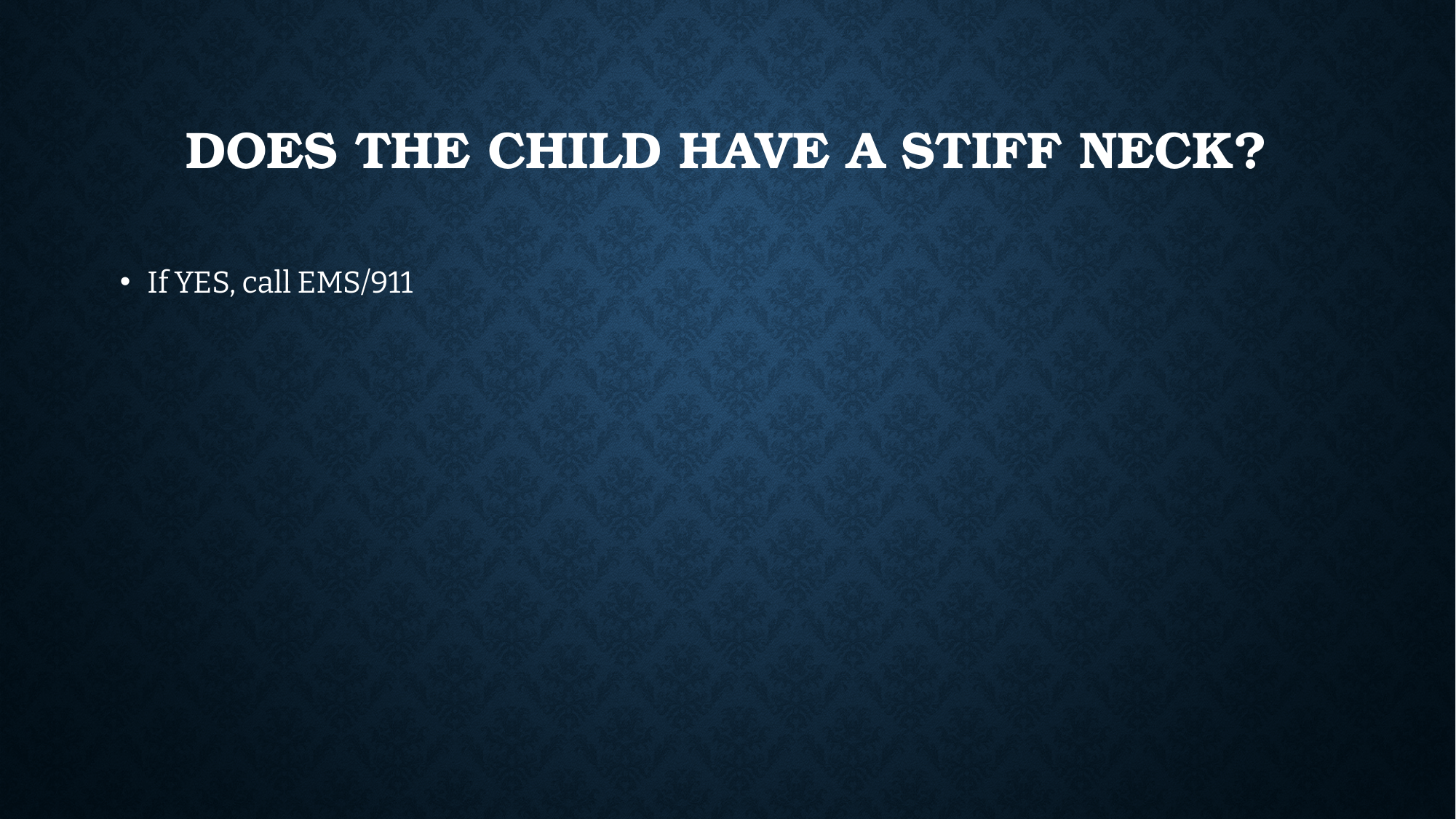

# Does the child have a stiff neck?
If YES, call EMS/911